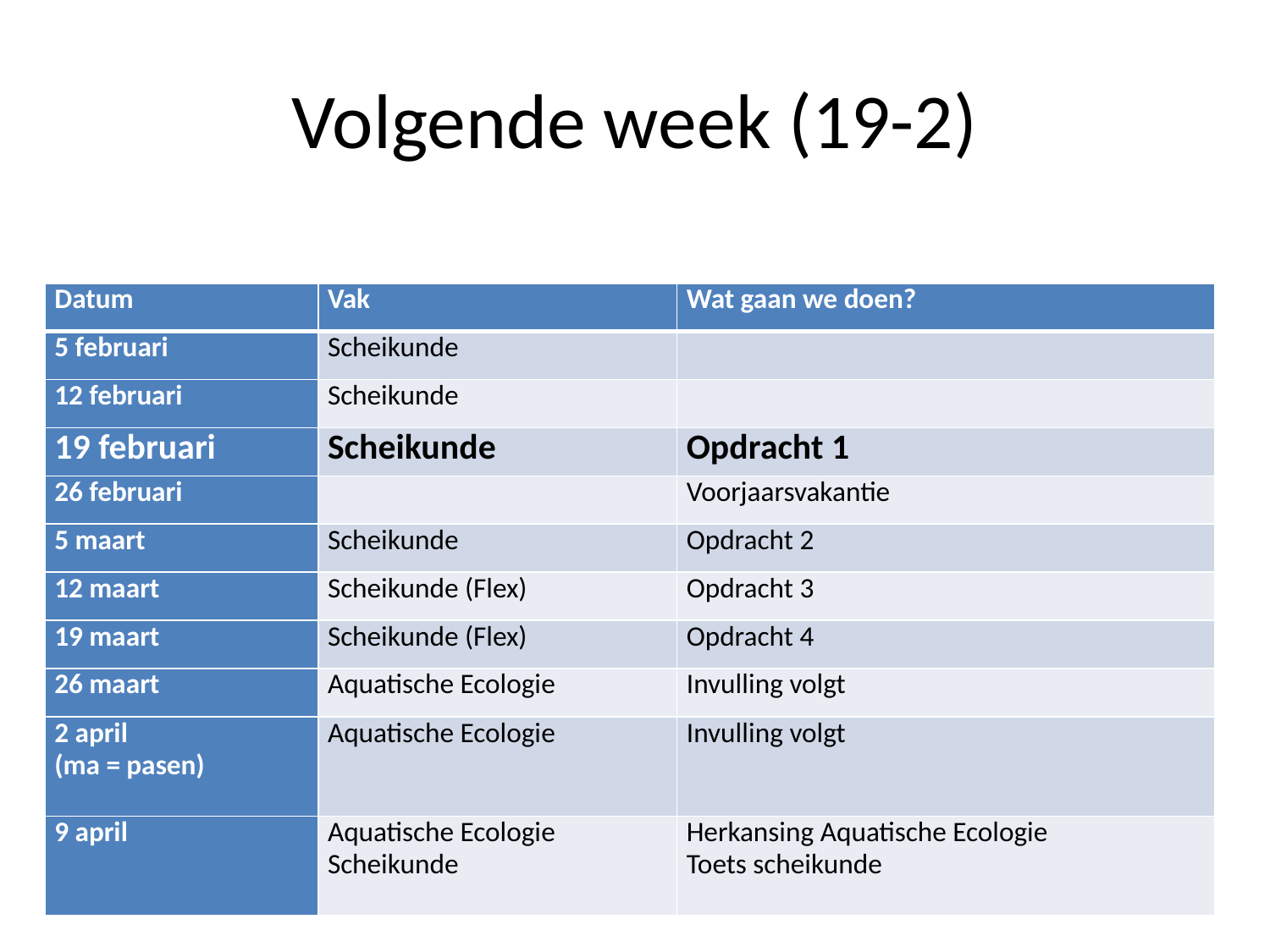

# Volgende week (19-2)
| Datum | Vak | Wat gaan we doen? |
| --- | --- | --- |
| 5 februari | Scheikunde |  |
| 12 februari | Scheikunde |  |
| 19 februari | Scheikunde | Opdracht 1 |
| 26 februari |  | Voorjaarsvakantie |
| 5 maart | Scheikunde | Opdracht 2 |
| 12 maart | Scheikunde (Flex) | Opdracht 3 |
| 19 maart | Scheikunde (Flex) | Opdracht 4 |
| 26 maart | Aquatische Ecologie | Invulling volgt |
| 2 april (ma = pasen) | Aquatische Ecologie | Invulling volgt |
| 9 april | Aquatische Ecologie Scheikunde | Herkansing Aquatische Ecologie Toets scheikunde |